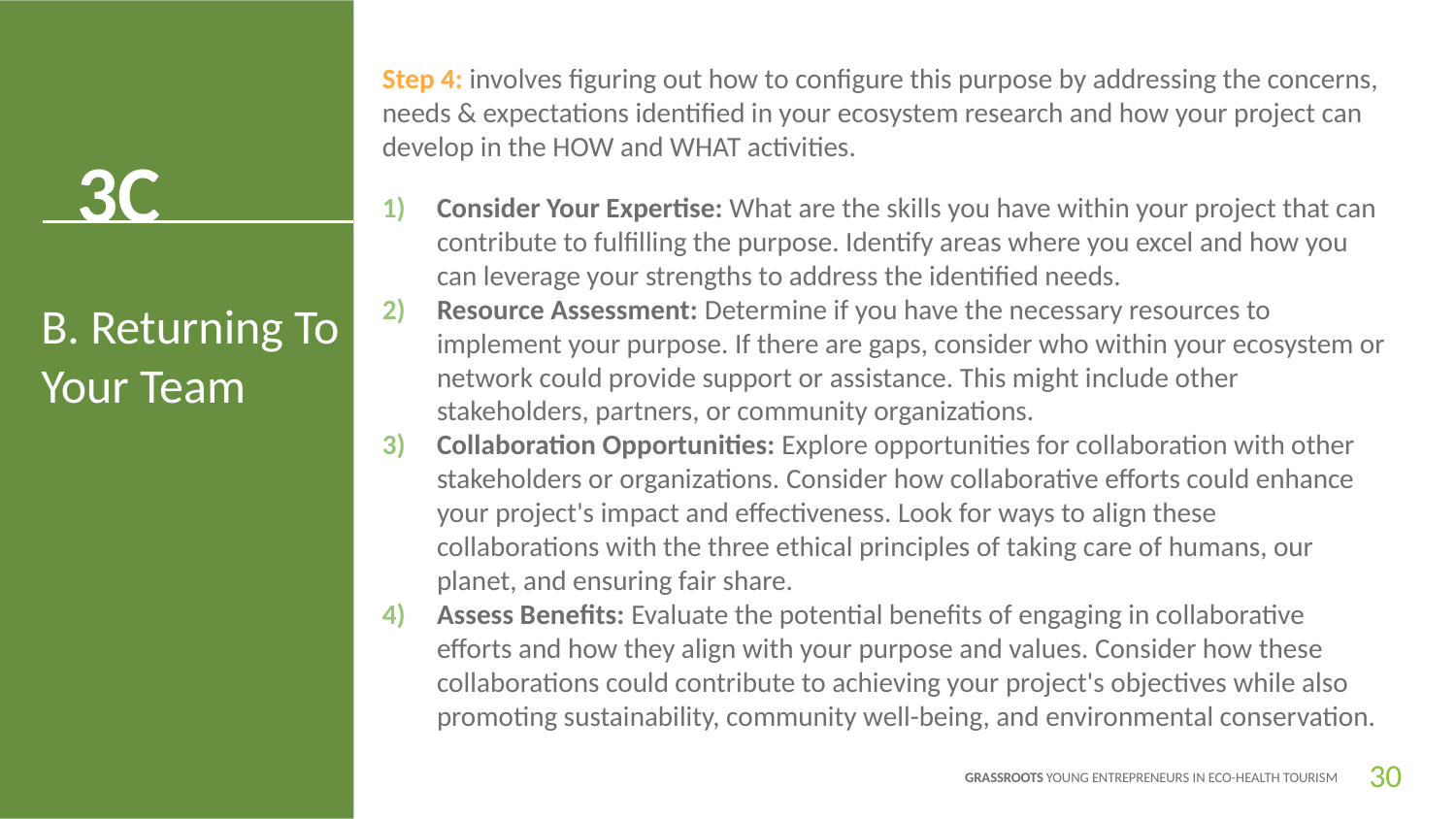

Step 4: involves figuring out how to configure this purpose by addressing the concerns, needs & expectations identified in your ecosystem research and how your project can develop in the HOW and WHAT activities.

Consider Your Expertise: What are the skills you have within your project that can contribute to fulfilling the purpose. Identify areas where you excel and how you can leverage your strengths to address the identified needs.
Resource Assessment: Determine if you have the necessary resources to implement your purpose. If there are gaps, consider who within your ecosystem or network could provide support or assistance. This might include other stakeholders, partners, or community organizations.
Collaboration Opportunities: Explore opportunities for collaboration with other stakeholders or organizations. Consider how collaborative efforts could enhance your project's impact and effectiveness. Look for ways to align these collaborations with the three ethical principles of taking care of humans, our planet, and ensuring fair share.
Assess Benefits: Evaluate the potential benefits of engaging in collaborative efforts and how they align with your purpose and values. Consider how these collaborations could contribute to achieving your project's objectives while also promoting sustainability, community well-being, and environmental conservation.

3C
B. Returning To
Your Team

30